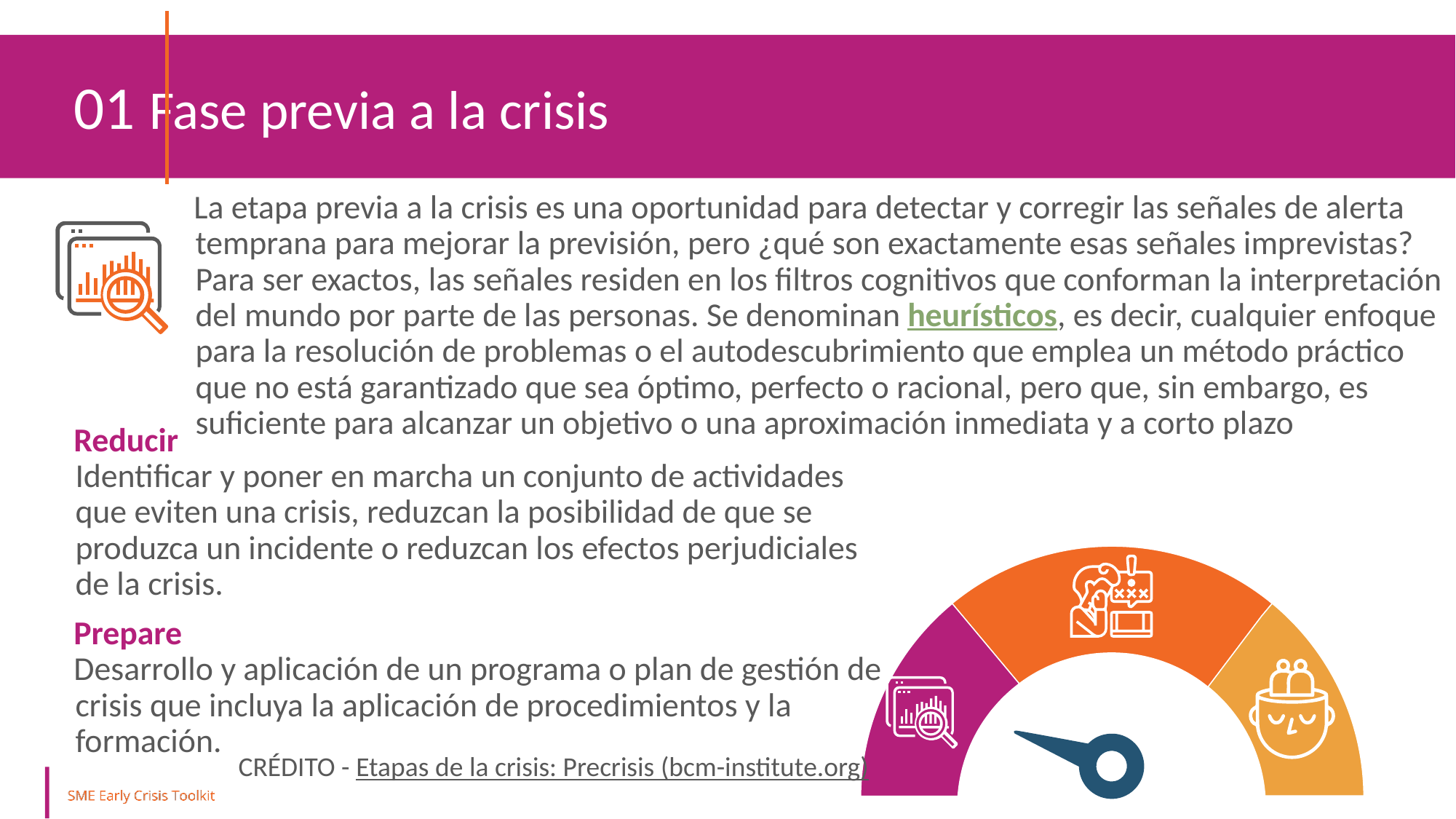

01 Fase previa a la crisis

La etapa previa a la crisis es una oportunidad para detectar y corregir las señales de alerta temprana para mejorar la previsión, pero ¿qué son exactamente esas señales imprevistas? Para ser exactos, las señales residen en los filtros cognitivos que conforman la interpretación del mundo por parte de las personas. Se denominan heurísticos, es decir, cualquier enfoque para la resolución de problemas o el autodescubrimiento que emplea un método práctico que no está garantizado que sea óptimo, perfecto o racional, pero que, sin embargo, es suficiente para alcanzar un objetivo o una aproximación inmediata y a corto plazo

Reducir
Identificar y poner en marcha un conjunto de actividades que eviten una crisis, reduzcan la posibilidad de que se produzca un incidente o reduzcan los efectos perjudiciales de la crisis.

Prepare
Desarrollo y aplicación de un programa o plan de gestión de crisis que incluya la aplicación de procedimientos y la formación.

CRÉDITO - Etapas de la crisis: Precrisis (bcm-institute.org)